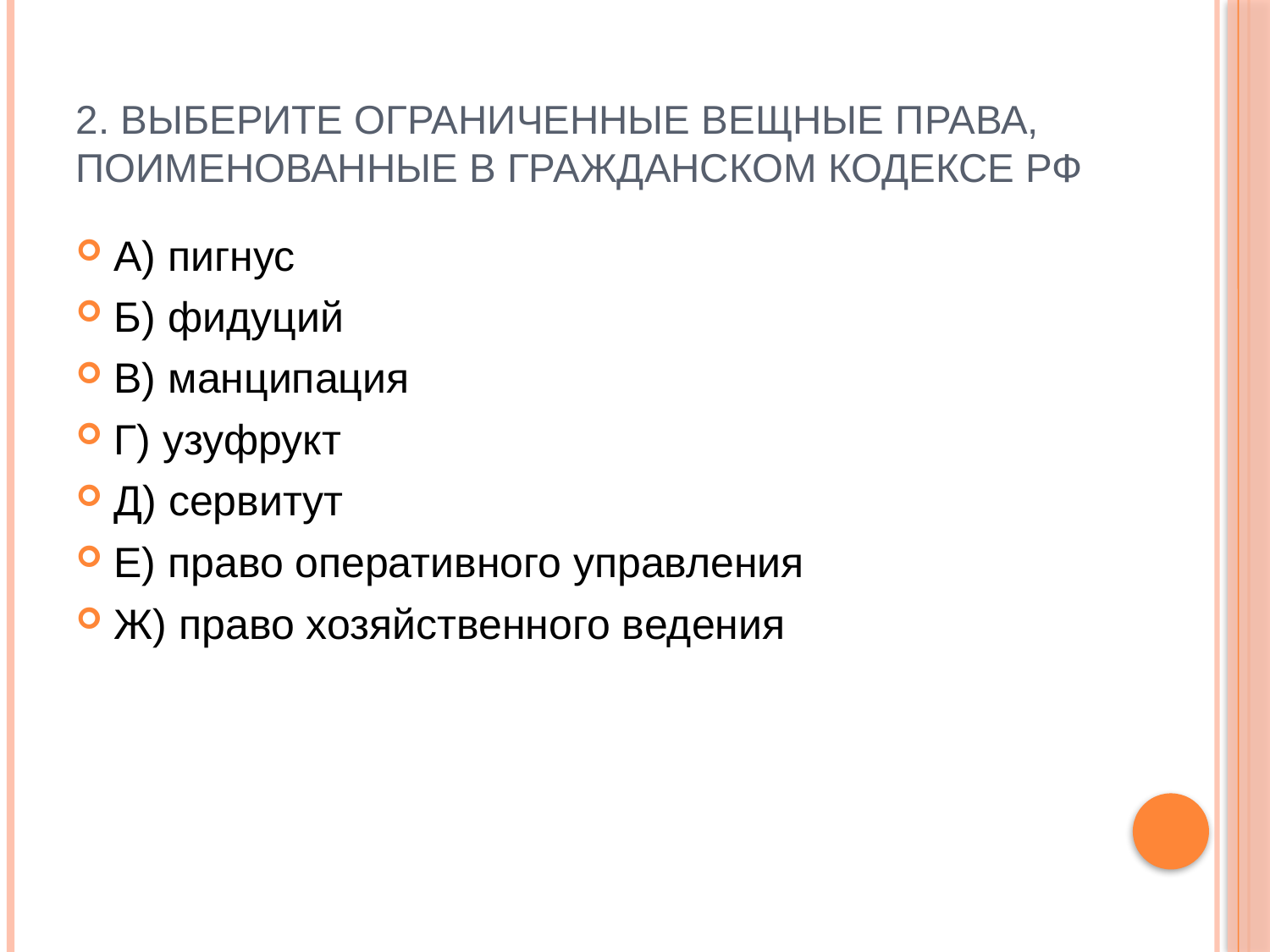

# 2. Выберите ограниченные вещные права, поименованные в Гражданском кодексе РФ
А) пигнус
Б) фидуций
В) манципация
Г) узуфрукт
Д) сервитут
Е) право оперативного управления
Ж) право хозяйственного ведения